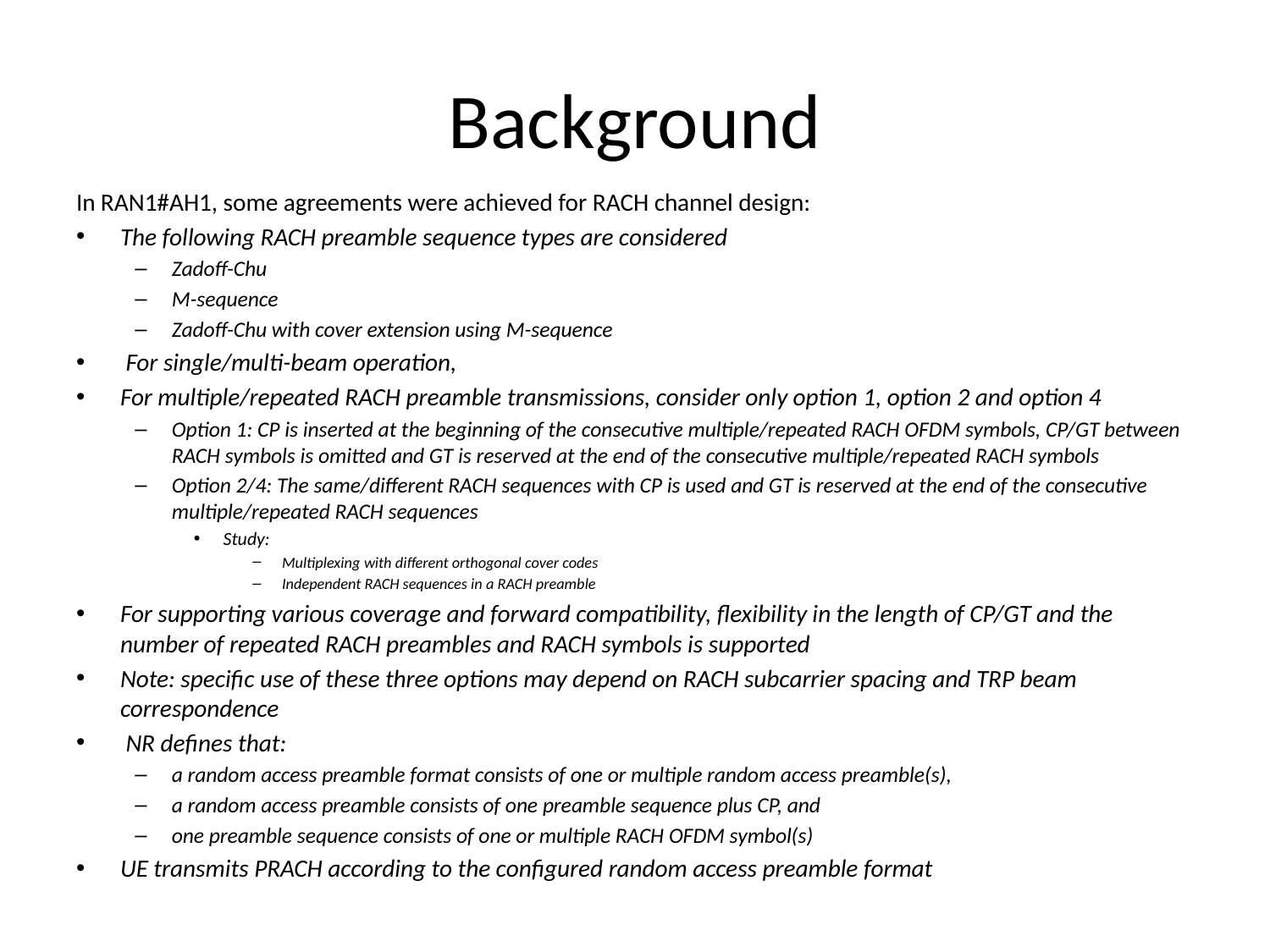

# Background
In RAN1#AH1, some agreements were achieved for RACH channel design:
The following RACH preamble sequence types are considered
Zadoff-Chu
M-sequence
Zadoff-Chu with cover extension using M-sequence
 For single/multi-beam operation,
For multiple/repeated RACH preamble transmissions, consider only option 1, option 2 and option 4
Option 1: CP is inserted at the beginning of the consecutive multiple/repeated RACH OFDM symbols, CP/GT between RACH symbols is omitted and GT is reserved at the end of the consecutive multiple/repeated RACH symbols
Option 2/4: The same/different RACH sequences with CP is used and GT is reserved at the end of the consecutive multiple/repeated RACH sequences
Study:
Multiplexing with different orthogonal cover codes
Independent RACH sequences in a RACH preamble
For supporting various coverage and forward compatibility, flexibility in the length of CP/GT and the number of repeated RACH preambles and RACH symbols is supported
Note: specific use of these three options may depend on RACH subcarrier spacing and TRP beam correspondence
 NR defines that:
a random access preamble format consists of one or multiple random access preamble(s),
a random access preamble consists of one preamble sequence plus CP, and
one preamble sequence consists of one or multiple RACH OFDM symbol(s)
UE transmits PRACH according to the configured random access preamble format